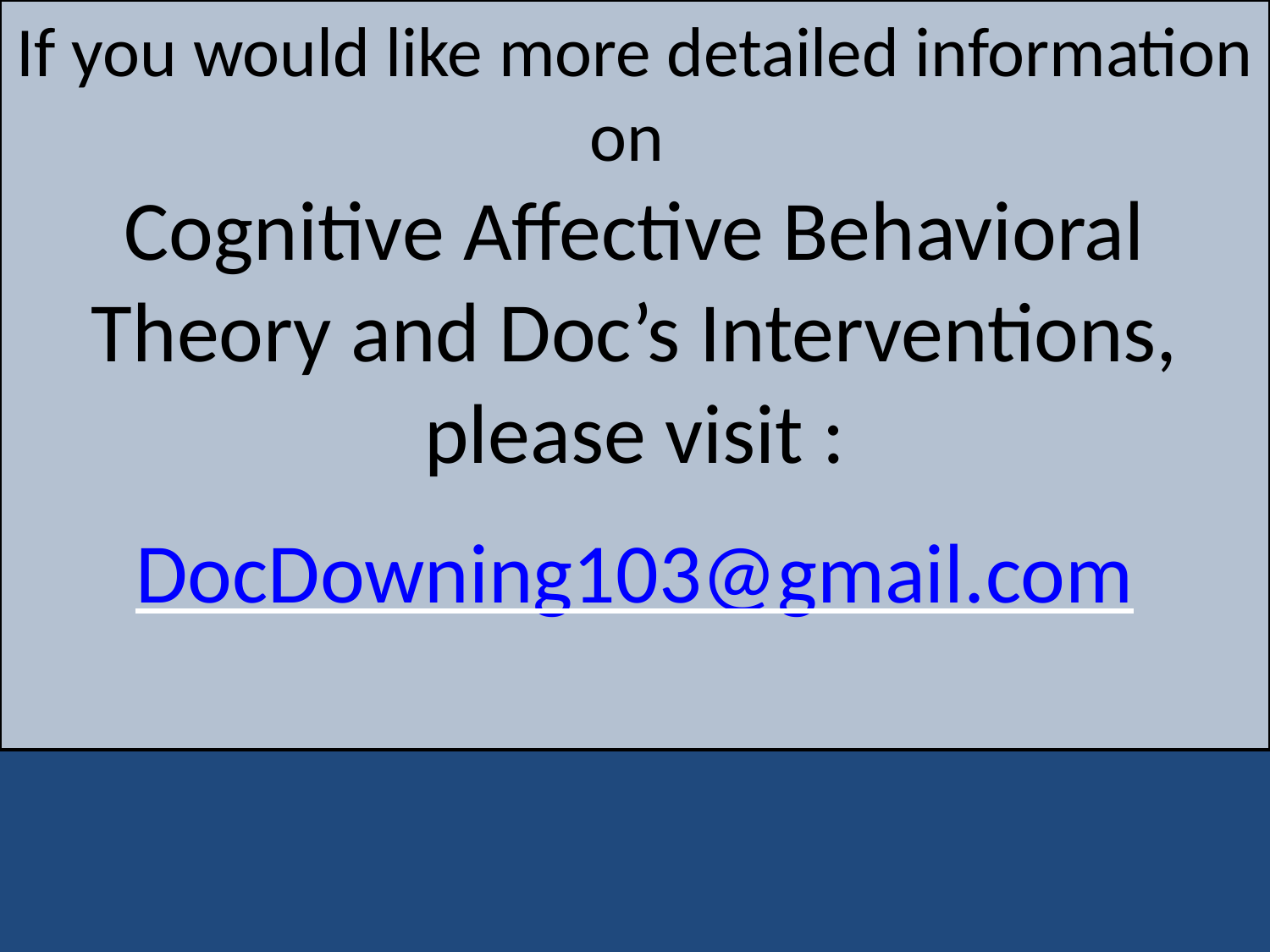

If you would like more detailed information on
Cognitive Affective Behavioral Theory and Doc’s Interventions, please visit :

 DocDowning103@gmail.com